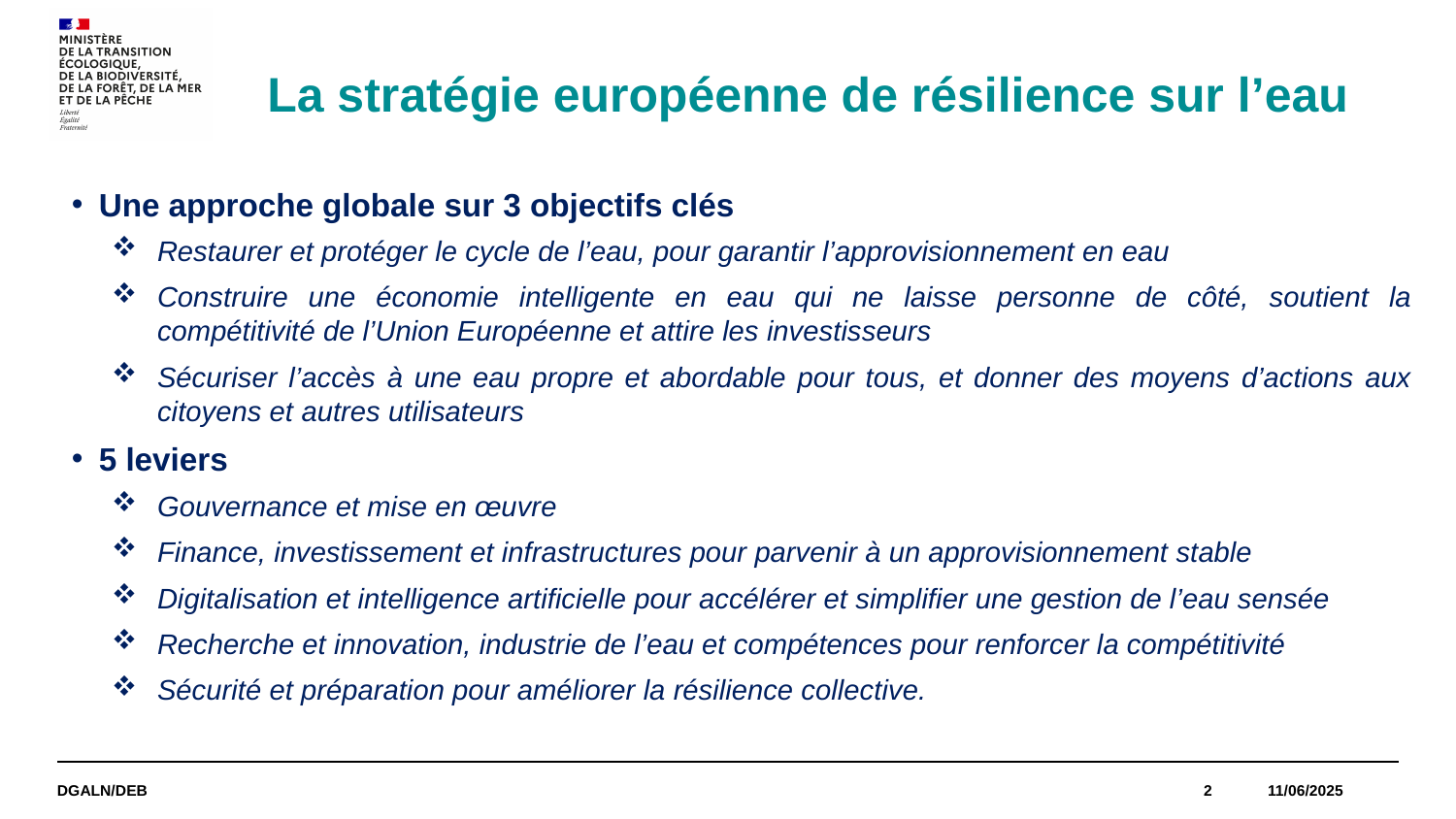

La stratégie européenne de résilience sur l’eau
Une approche globale sur 3 objectifs clés
Restaurer et protéger le cycle de l’eau, pour garantir l’approvisionnement en eau
Construire une économie intelligente en eau qui ne laisse personne de côté, soutient la compétitivité de l’Union Européenne et attire les investisseurs
Sécuriser l’accès à une eau propre et abordable pour tous, et donner des moyens d’actions aux citoyens et autres utilisateurs
5 leviers
Gouvernance et mise en œuvre
Finance, investissement et infrastructures pour parvenir à un approvisionnement stable
Digitalisation et intelligence artificielle pour accélérer et simplifier une gestion de l’eau sensée
Recherche et innovation, industrie de l’eau et compétences pour renforcer la compétitivité
Sécurité et préparation pour améliorer la résilience collective.

DGALN/DEB
2
11/06/2025